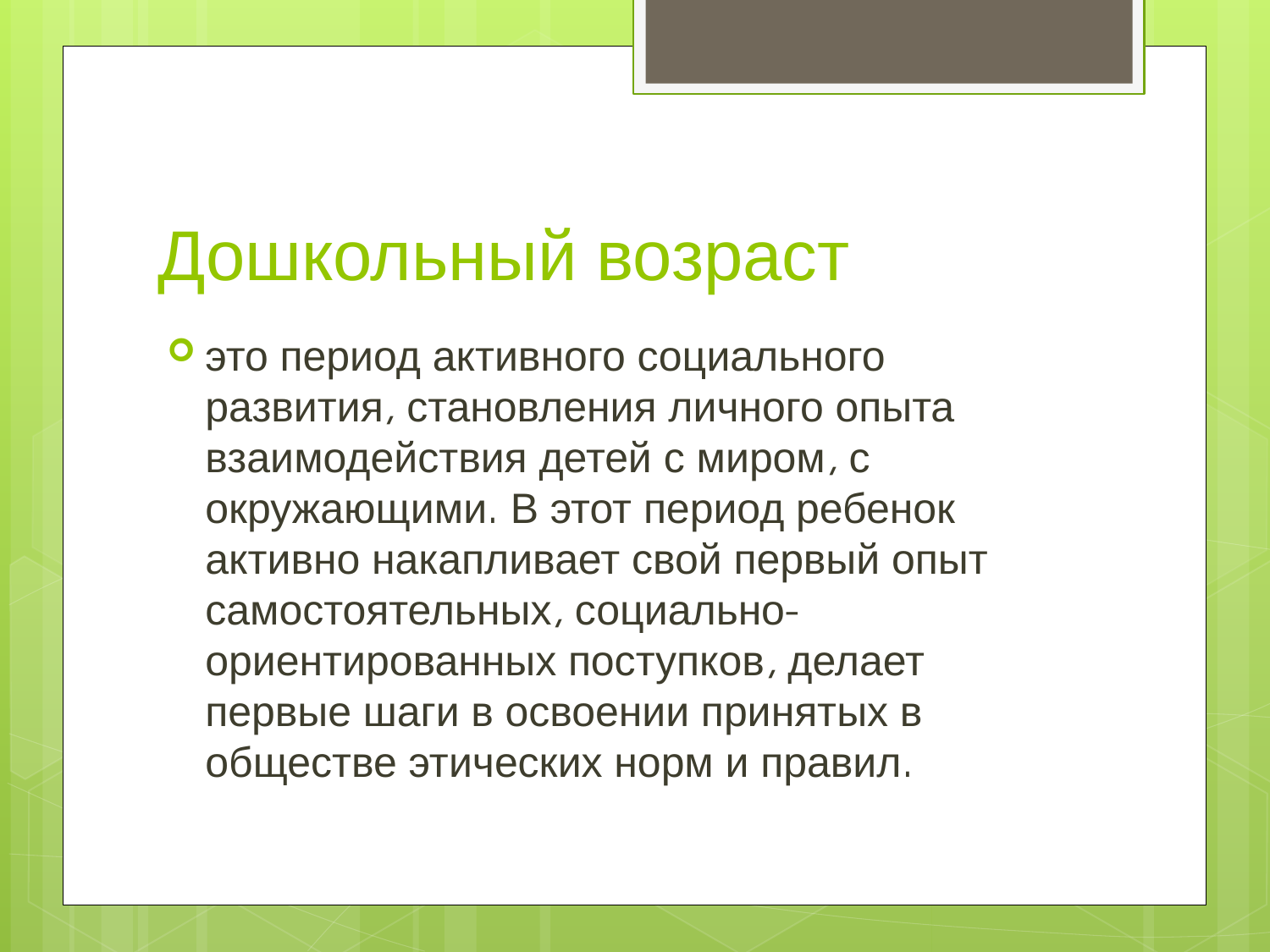

# Дошкольный возраст
это период активного социального развития, становления личного опыта взаимодействия детей с миром, с окружающими. В этот период ребенок активно накапливает свой первый опыт самостоятельных, социально-ориентированных поступков, делает первые шаги в освоении принятых в обществе этических норм и правил.